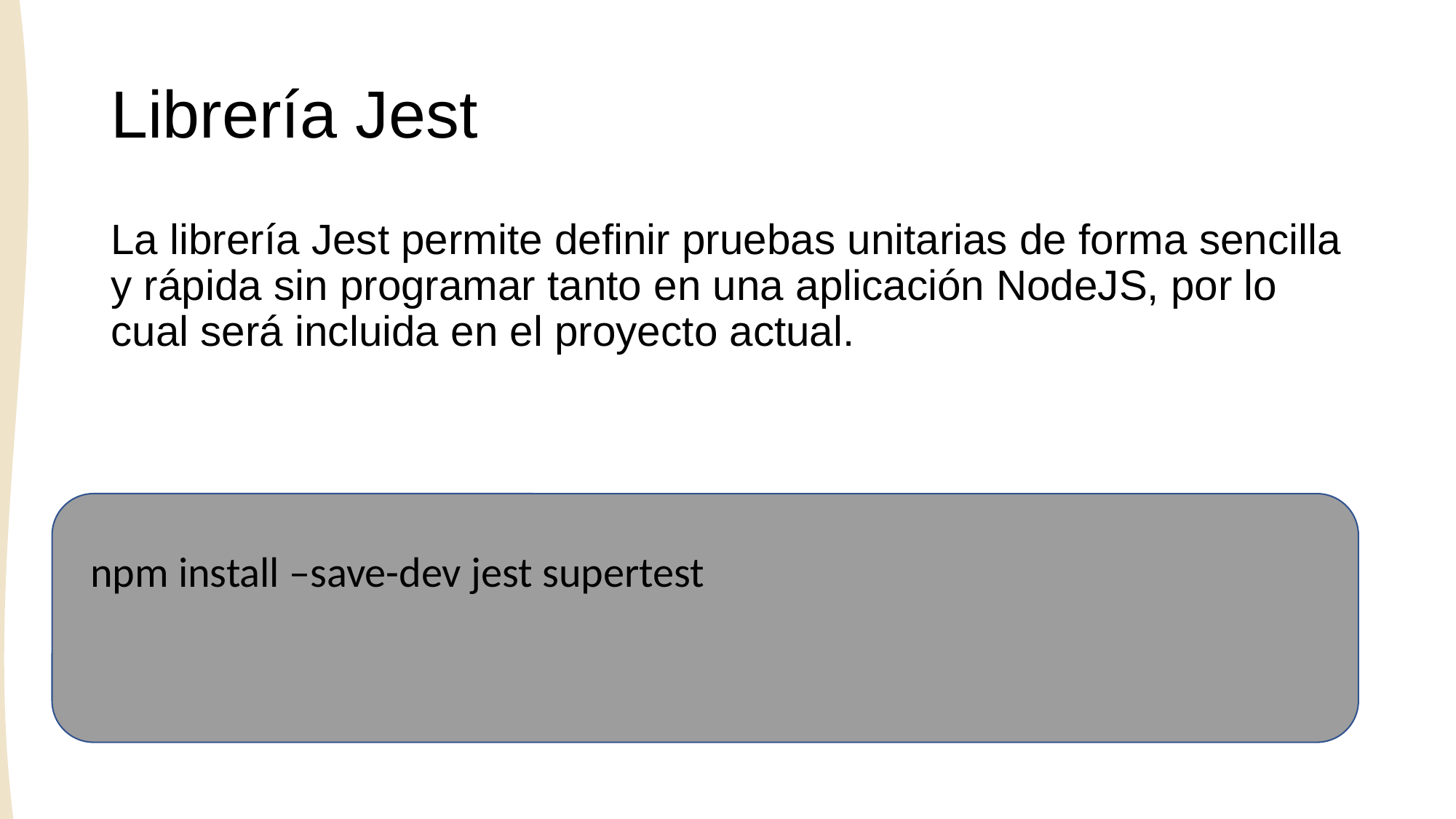

# Librería Jest
La librería Jest permite definir pruebas unitarias de forma sencilla y rápida sin programar tanto en una aplicación NodeJS, por lo cual será incluida en el proyecto actual.

npm install –save-dev jest supertest